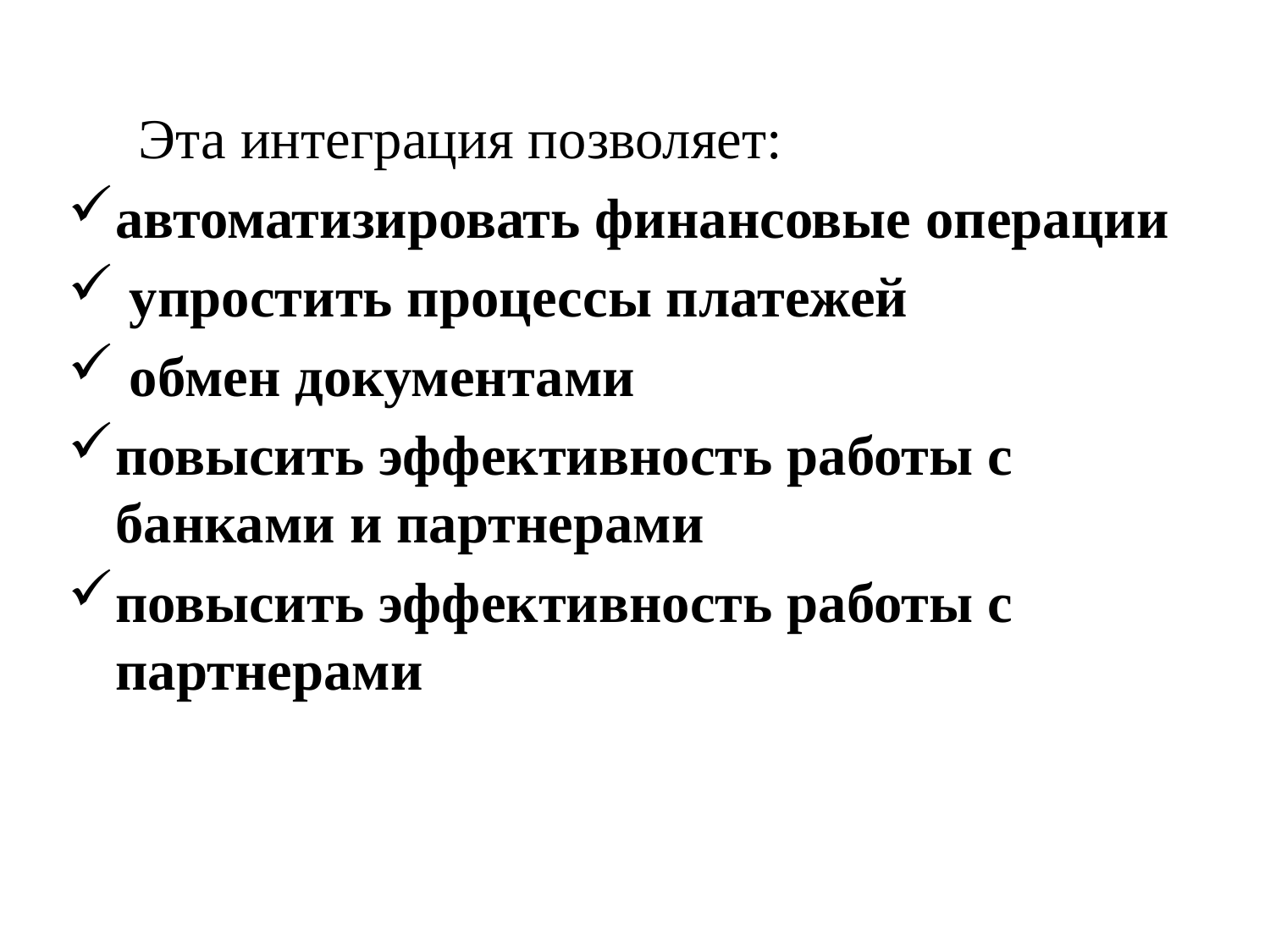

Эта интеграция позволяет:
автоматизировать финансовые операции
 упростить процессы платежей
 обмен документами
повысить эффективность работы с банками и партнерами
повысить эффективность работы с  партнерами